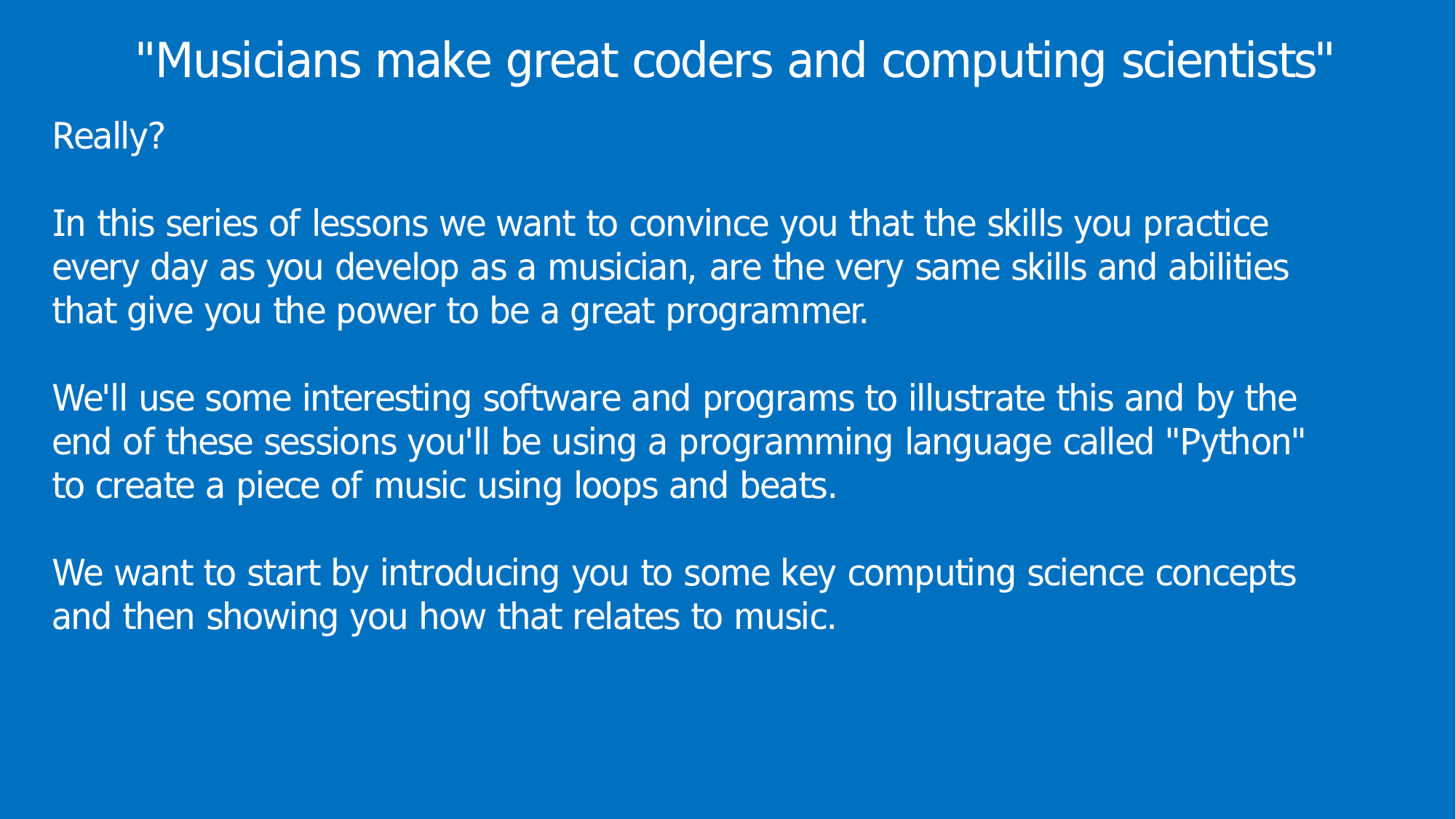

"Musicians make great coders and computing scientists"
Really?

In this series of lessons we want to convince you that the skills you practice every day as you develop as a musician, are the very same skills and abilities that give you the power to be a great programmer.

We'll use some interesting software and programs to illustrate this and by the end of these sessions you'll be using a programming language called "Python" to create a piece of music using loops and beats.

We want to start by introducing you to some key computing science concepts and then showing you how that relates to music.